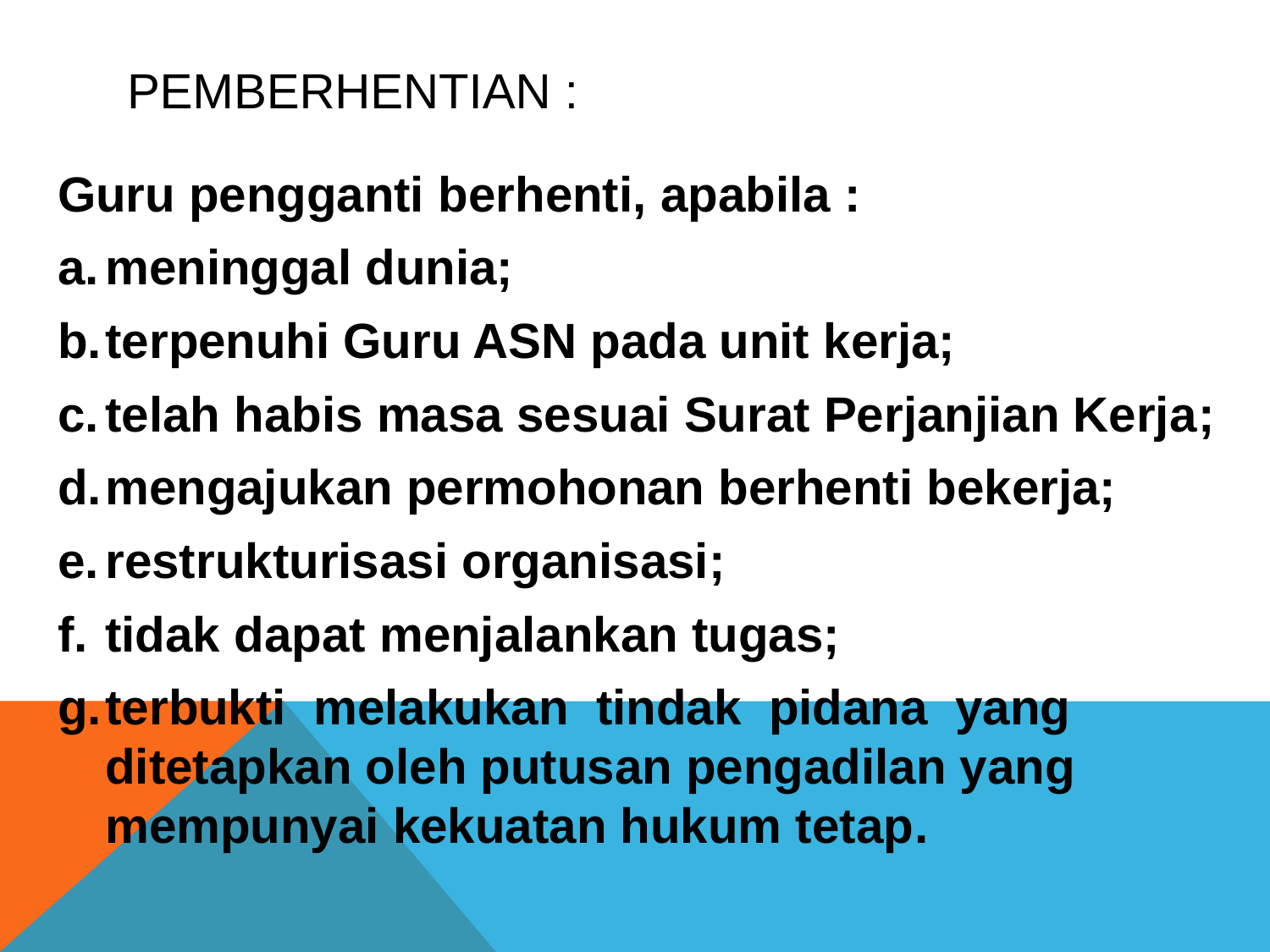

# PEMBERHENTIAN :
Guru pengganti berhenti, apabila :
meninggal dunia;
terpenuhi Guru ASN pada unit kerja;
telah habis masa sesuai Surat Perjanjian Kerja;
mengajukan permohonan berhenti bekerja;
restrukturisasi organisasi;
tidak dapat menjalankan tugas;
terbukti  melakukan  tindak  pidana  yang ditetapkan oleh putusan pengadilan yang mempunyai kekuatan hukum tetap.